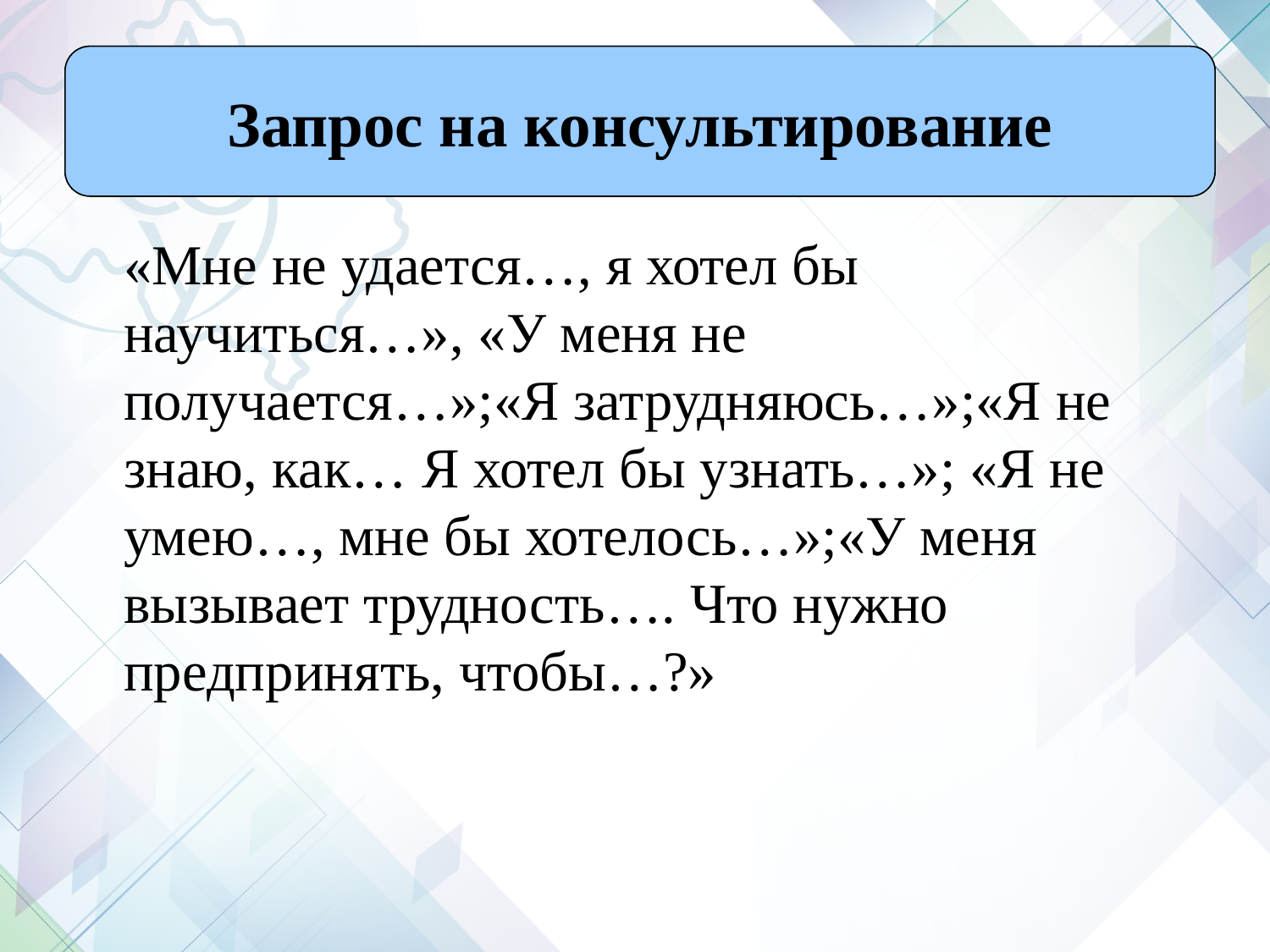

«Мне не удается…, я хотел бы научиться…», «У меня не получается…»;«Я затрудняюсь…»;«Я не знаю, как… Я хотел бы узнать…»; «Я не умею…, мне бы хотелось…»;«У меня вызывает трудность…. Что нужно предпринять, чтобы…?»
Запрос на консультирование
Запрос на консультирование